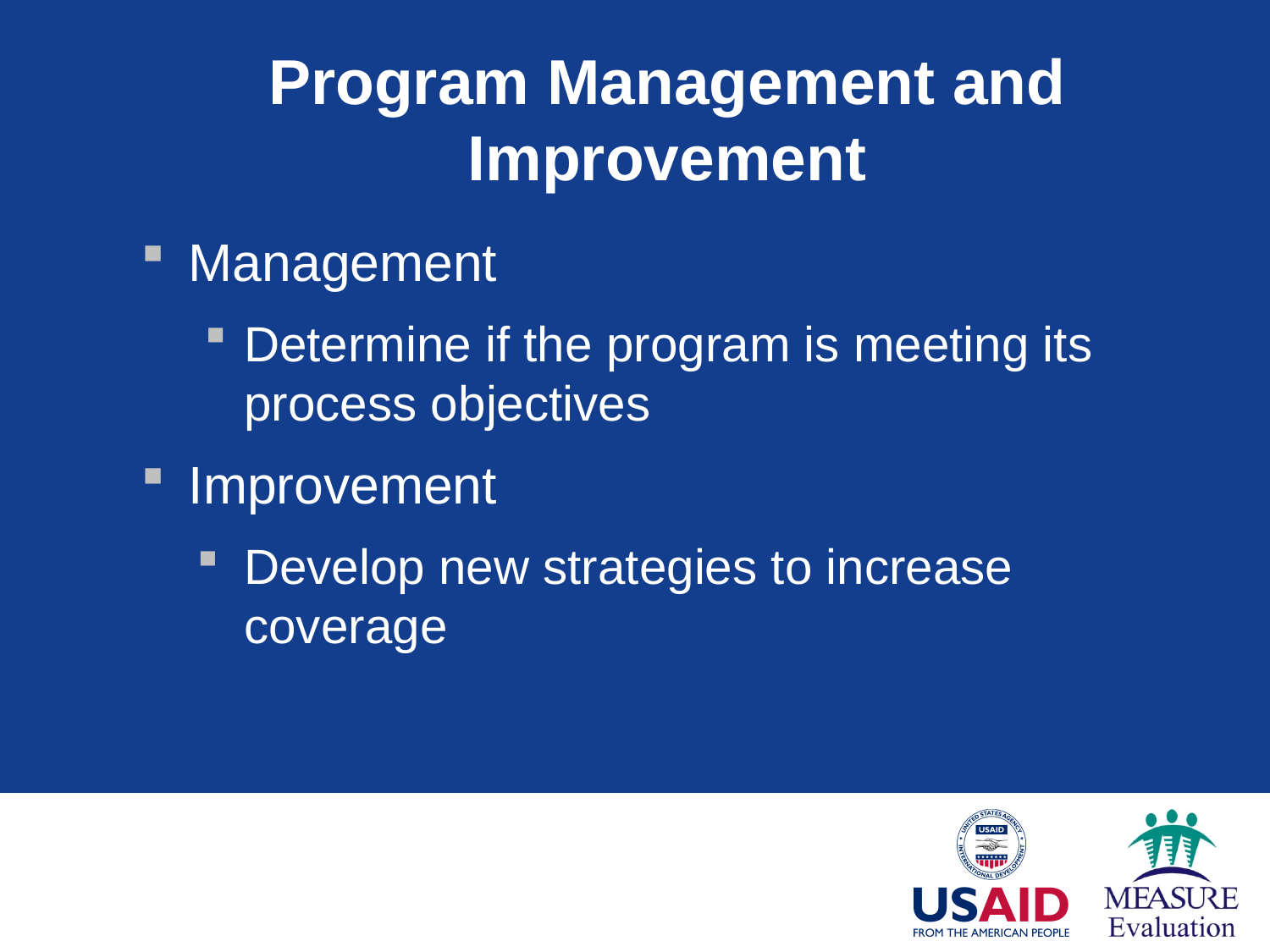

# Program Management and Improvement
Management
Determine if the program is meeting its process objectives
Improvement
Develop new strategies to increase coverage